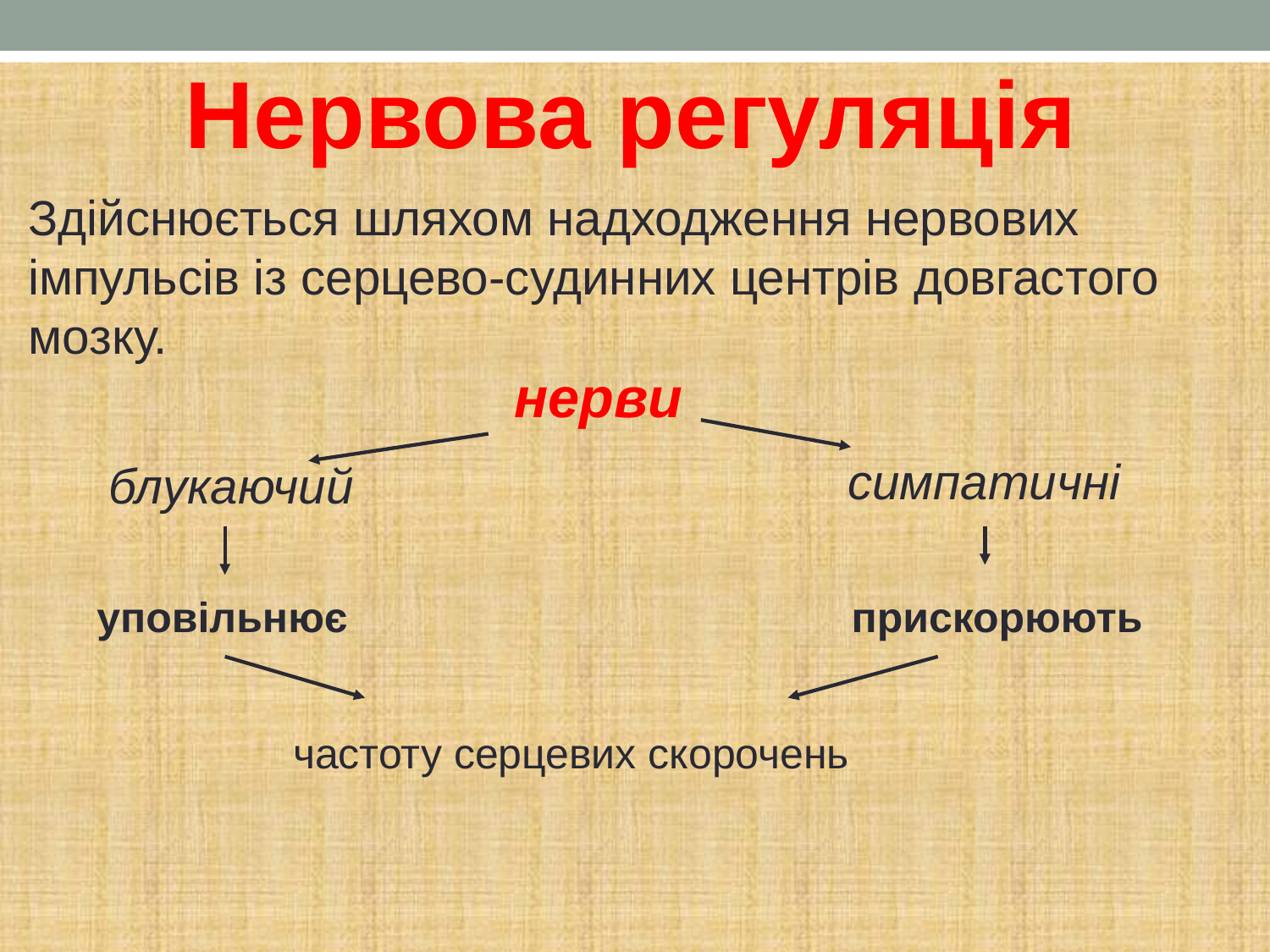

Нервова регуляція
Здійснюється шляхом надходження нервових імпульсів із серцево-судинних центрів довгастого мозку.
нерви
симпатичні
блукаючий
уповільнює                                                        прискорюють
частоту серцевих скорочень